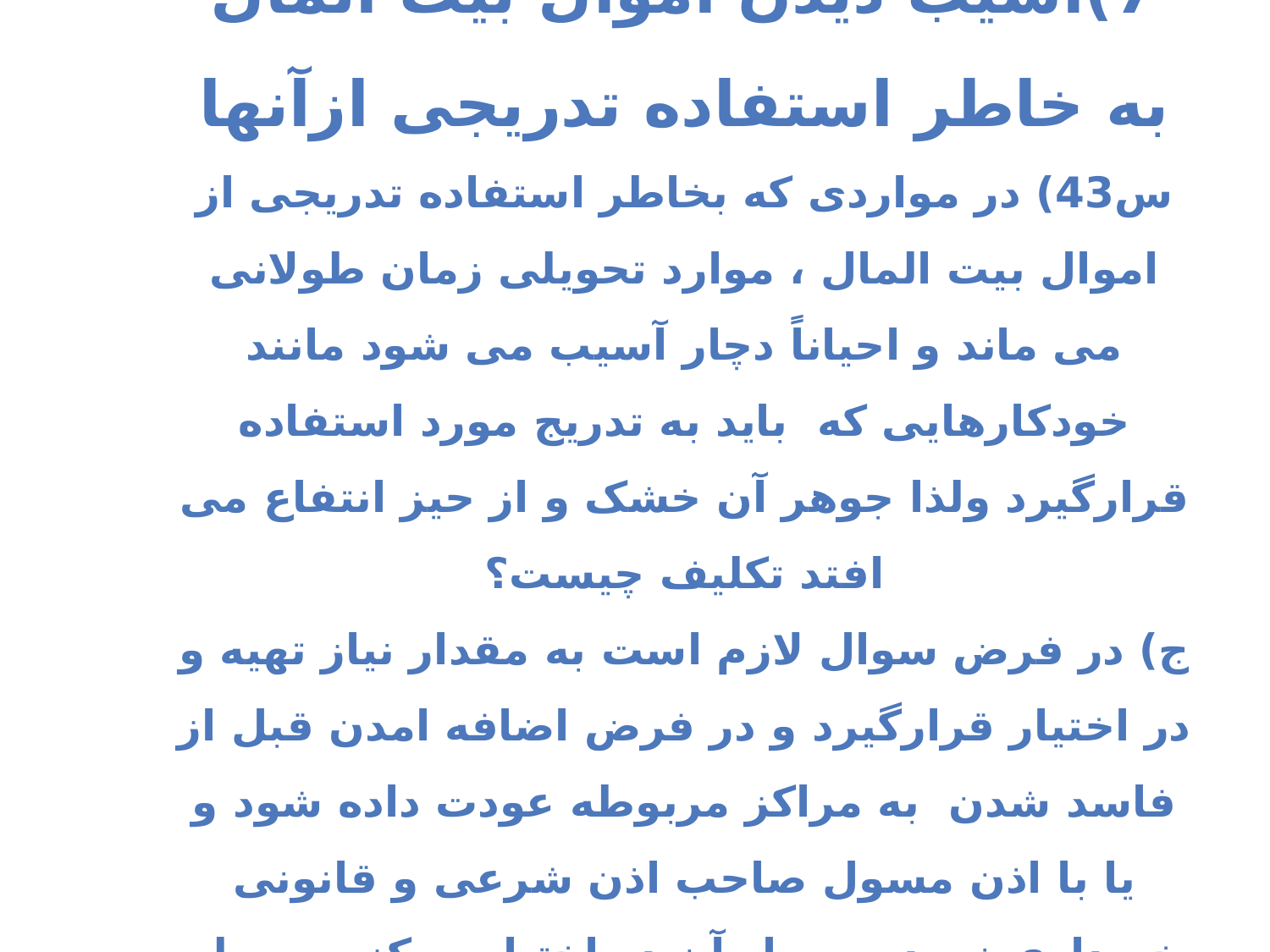

7)آسیب دیدن اموال بیت المال به خاطر استفاده تدریجی ازآنها
س43) در مواردی که بخاطر استفاده تدریجی از اموال بیت المال ، موارد تحویلی زمان طولانی می ماند و احیاناً دچار آسیب می شود مانند خودکارهایی که  باید به تدریج مورد استفاده قرارگیرد ولذا جوهر آن خشک و از حیز انتفاع می افتد تکلیف چیست؟
ج) در فرض سوال لازم است به مقدار نیاز تهیه و در اختیار قرارگیرد و در فرض اضافه امدن قبل از فاسد شدن  به مراکز مربوطه عودت داده شود و یا با اذن مسول صاحب اذن شرعی و قانونی خریداری نموده و پول آن در اختیار مرکز مربوطه قرار گیرد.